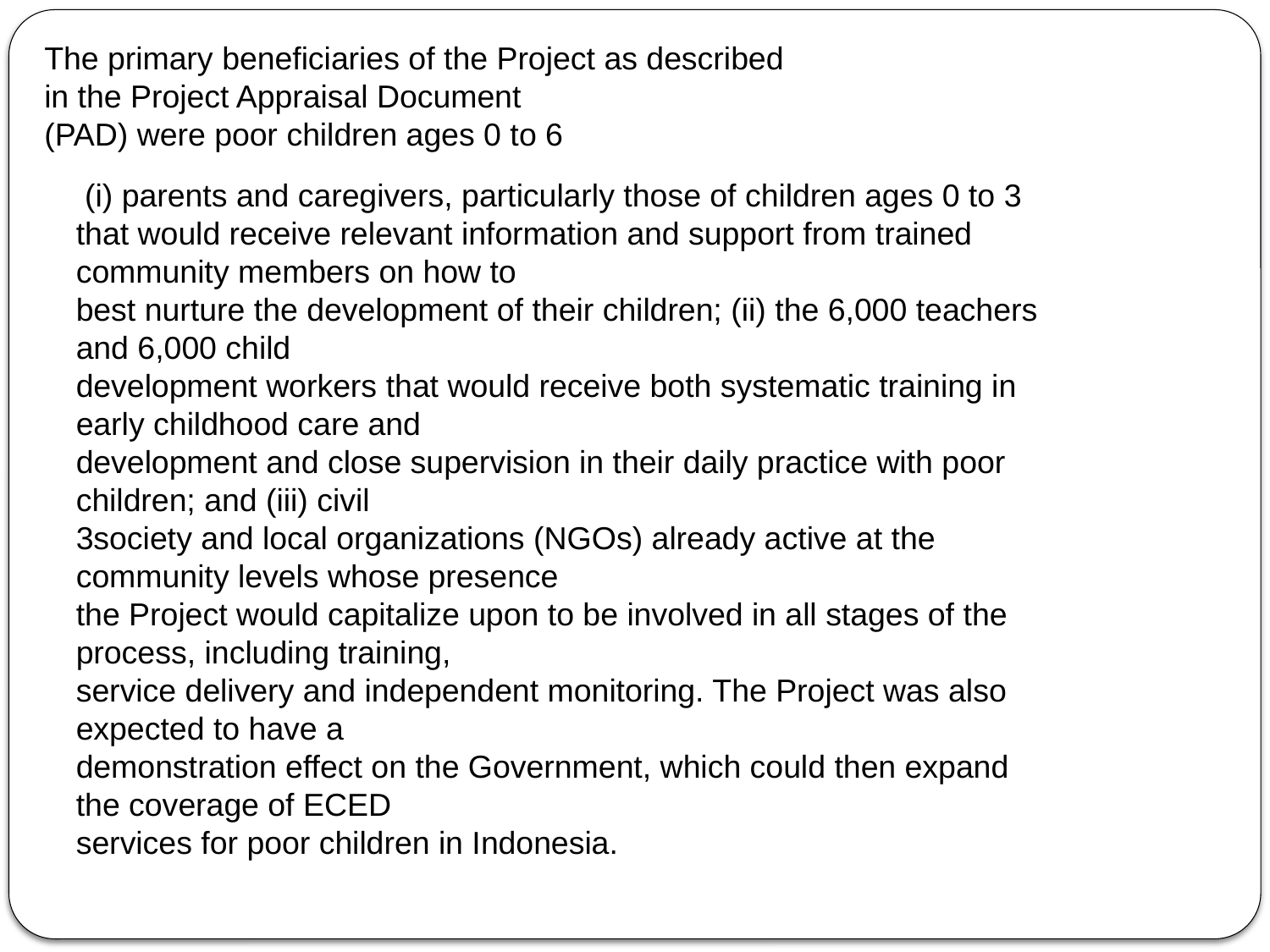

The primary beneficiaries of the Project as described in the Project Appraisal Document
(PAD) were poor children ages 0 to 6
 (i) parents and caregivers, particularly those of children ages 0 to 3
that would receive relevant information and support from trained community members on how to
best nurture the development of their children; (ii) the 6,000 teachers and 6,000 child
development workers that would receive both systematic training in early childhood care and
development and close supervision in their daily practice with poor children; and (iii) civil
3society and local organizations (NGOs) already active at the community levels whose presence
the Project would capitalize upon to be involved in all stages of the process, including training,
service delivery and independent monitoring. The Project was also expected to have a
demonstration effect on the Government, which could then expand the coverage of ECED
services for poor children in Indonesia.